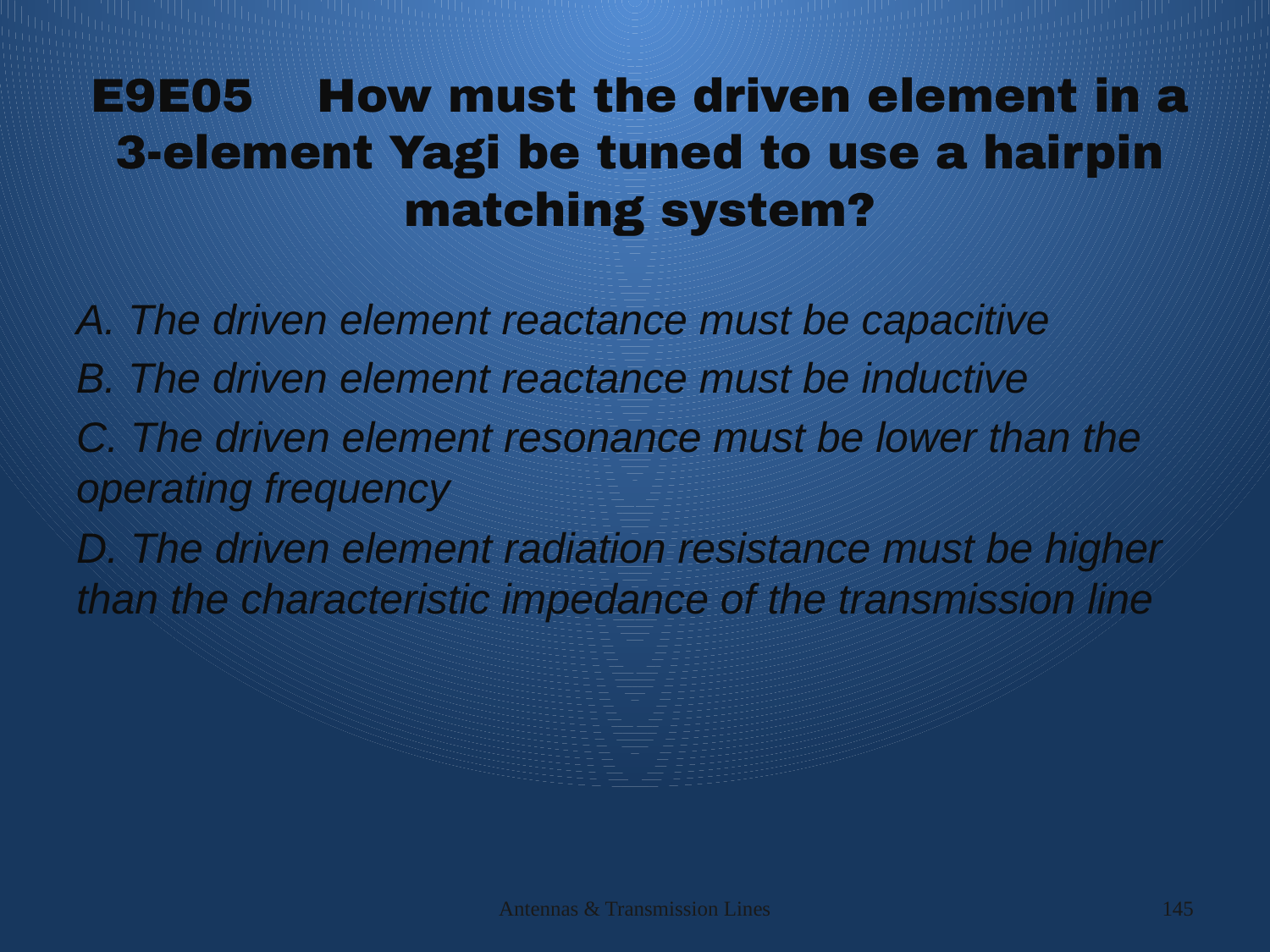

# E9E05    How must the driven element in a 3-element Yagi be tuned to use a hairpin matching system?
A. The driven element reactance must be capacitive
B. The driven element reactance must be inductive
C. The driven element resonance must be lower than the operating frequency
D. The driven element radiation resistance must be higher than the characteristic impedance of the transmission line
Antennas & Transmission Lines
145